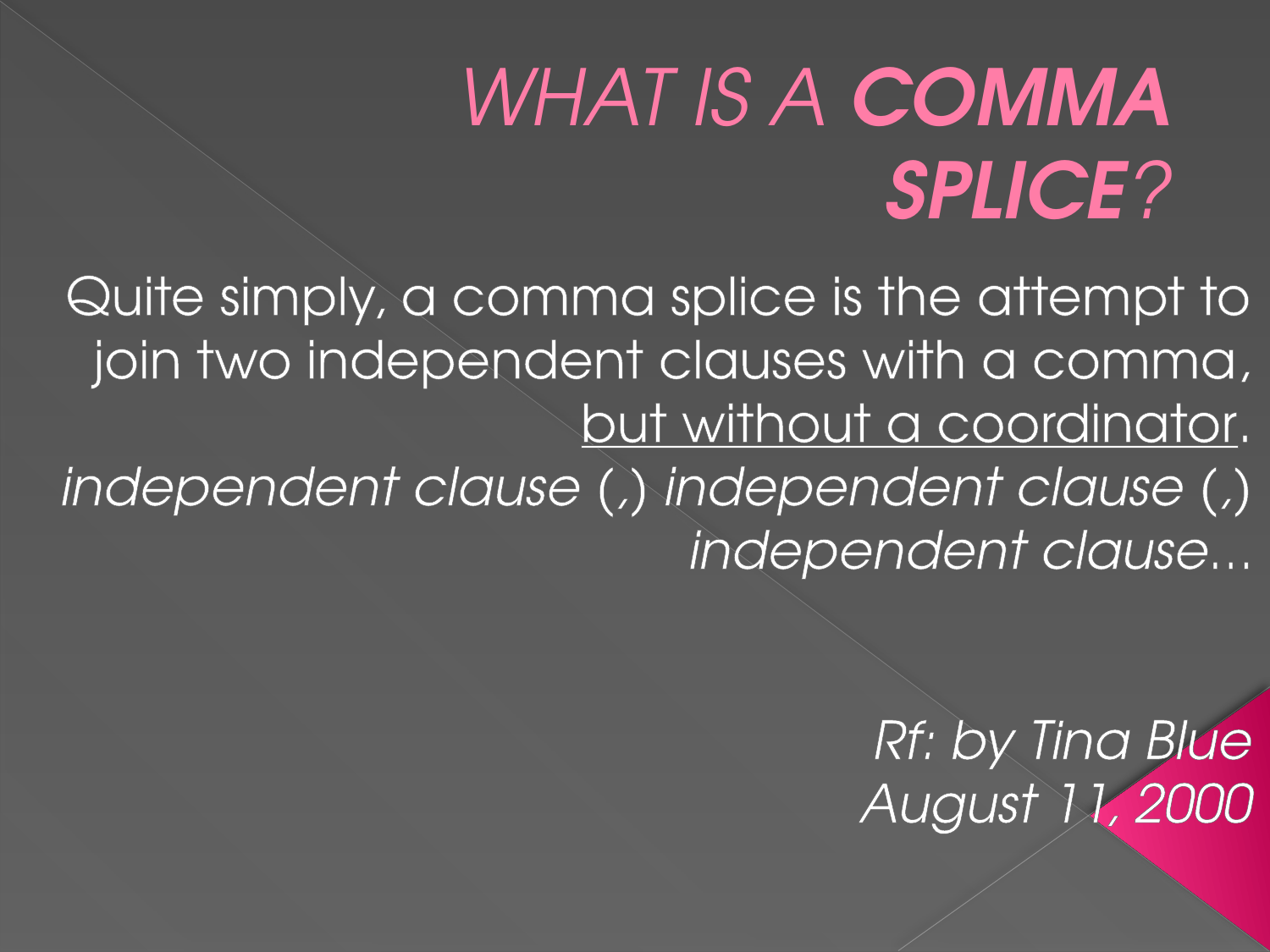

# WHAT IS A COMMA SPLICE?
Quite simply, a comma splice is the attempt to join two independent clauses with a comma, but without a coordinator.
independent clause (,) independent clause (,) independent clause…

                                                      Rf: by Tina Blue
                                                      August 11, 2000